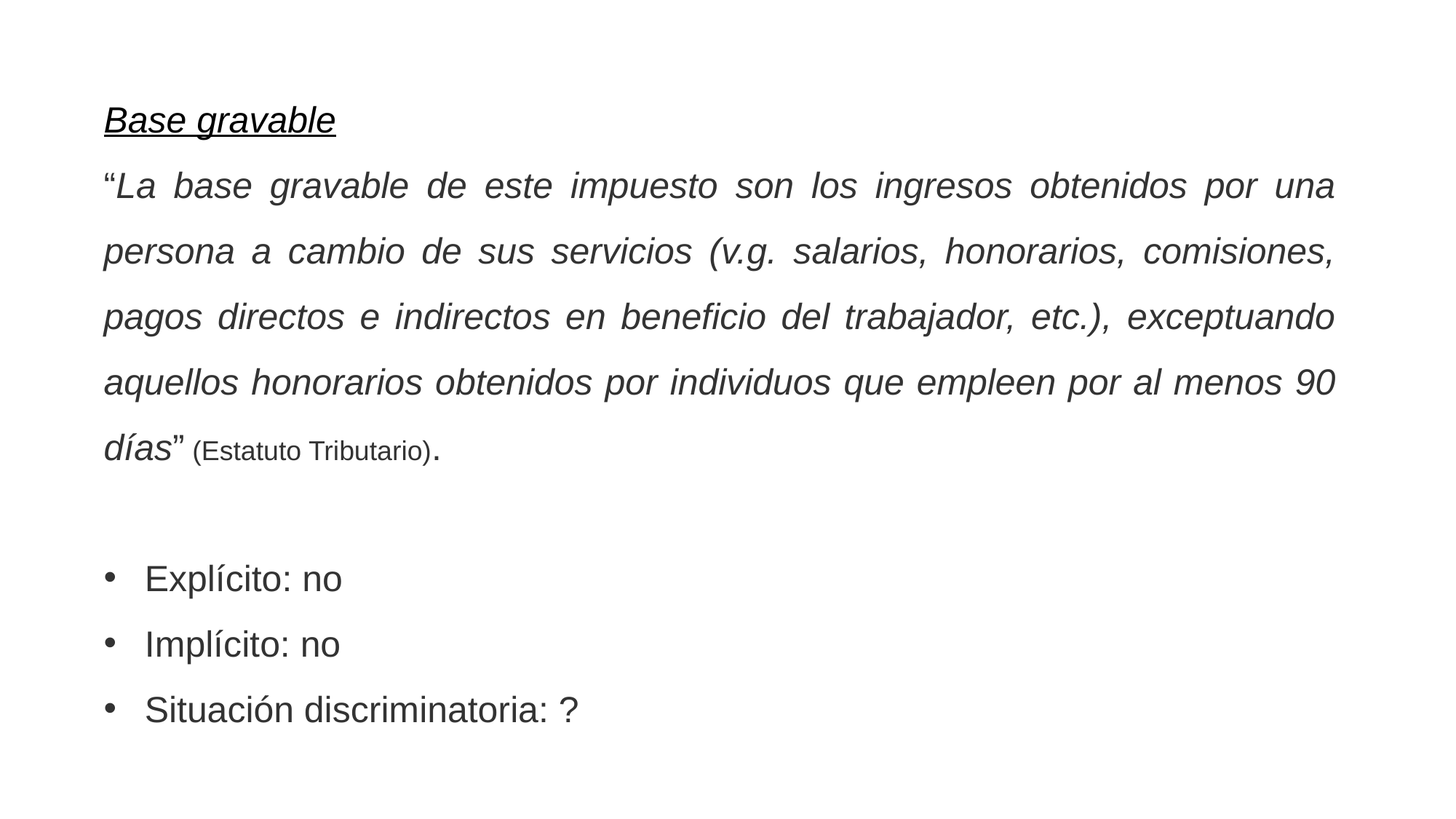

Base gravable
“La base gravable de este impuesto son los ingresos obtenidos por una persona a cambio de sus servicios (v.g. salarios, honorarios, comisiones, pagos directos e indirectos en beneficio del trabajador, etc.), exceptuando aquellos honorarios obtenidos por individuos que empleen por al menos 90 días” (Estatuto Tributario).

Explícito: no
Implícito: no
Situación discriminatoria: ?